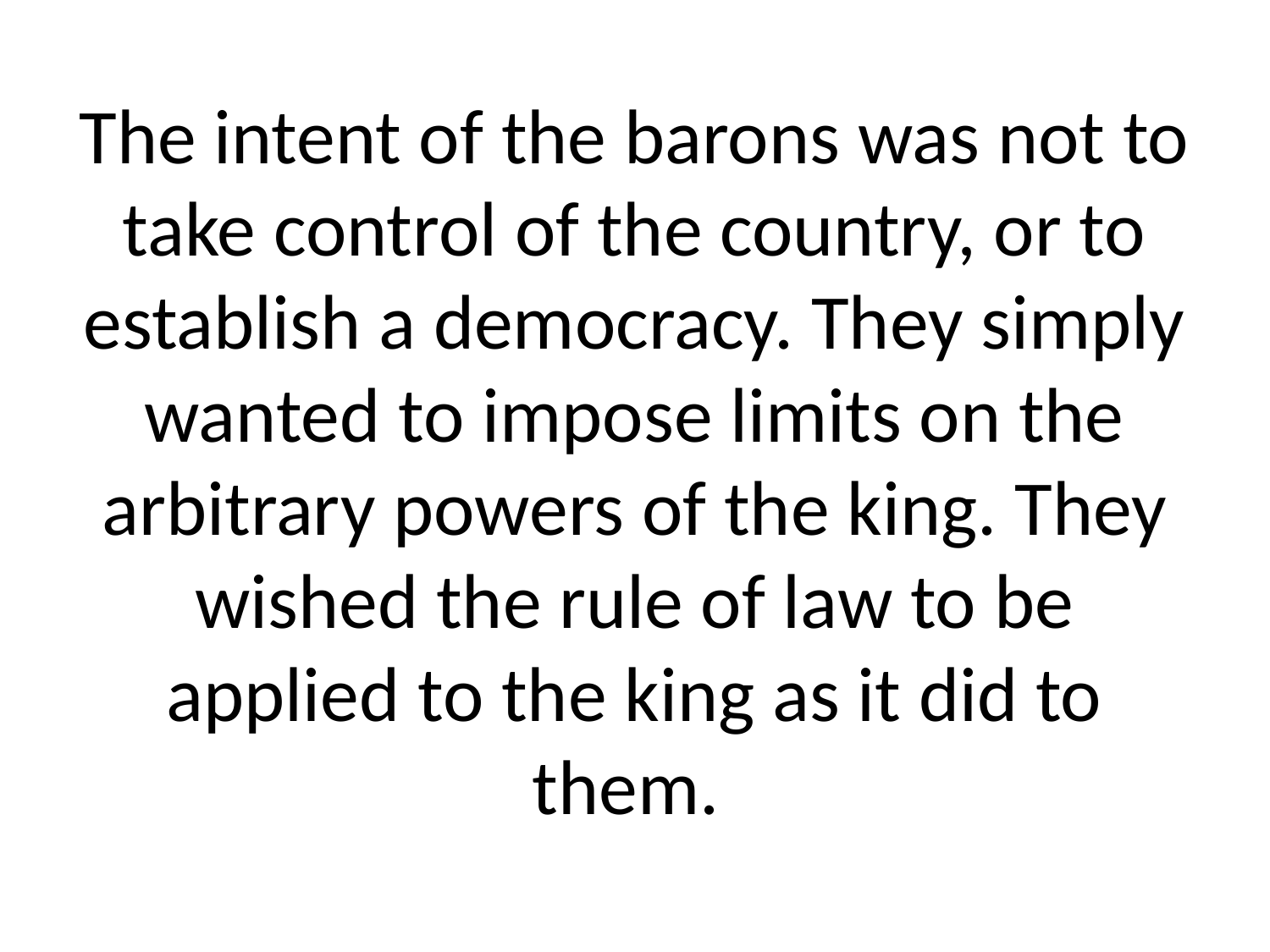

# The intent of the barons was not to take control of the country, or to establish a democracy. They simply wanted to impose limits on the arbitrary powers of the king. They wished the rule of law to be applied to the king as it did to them.